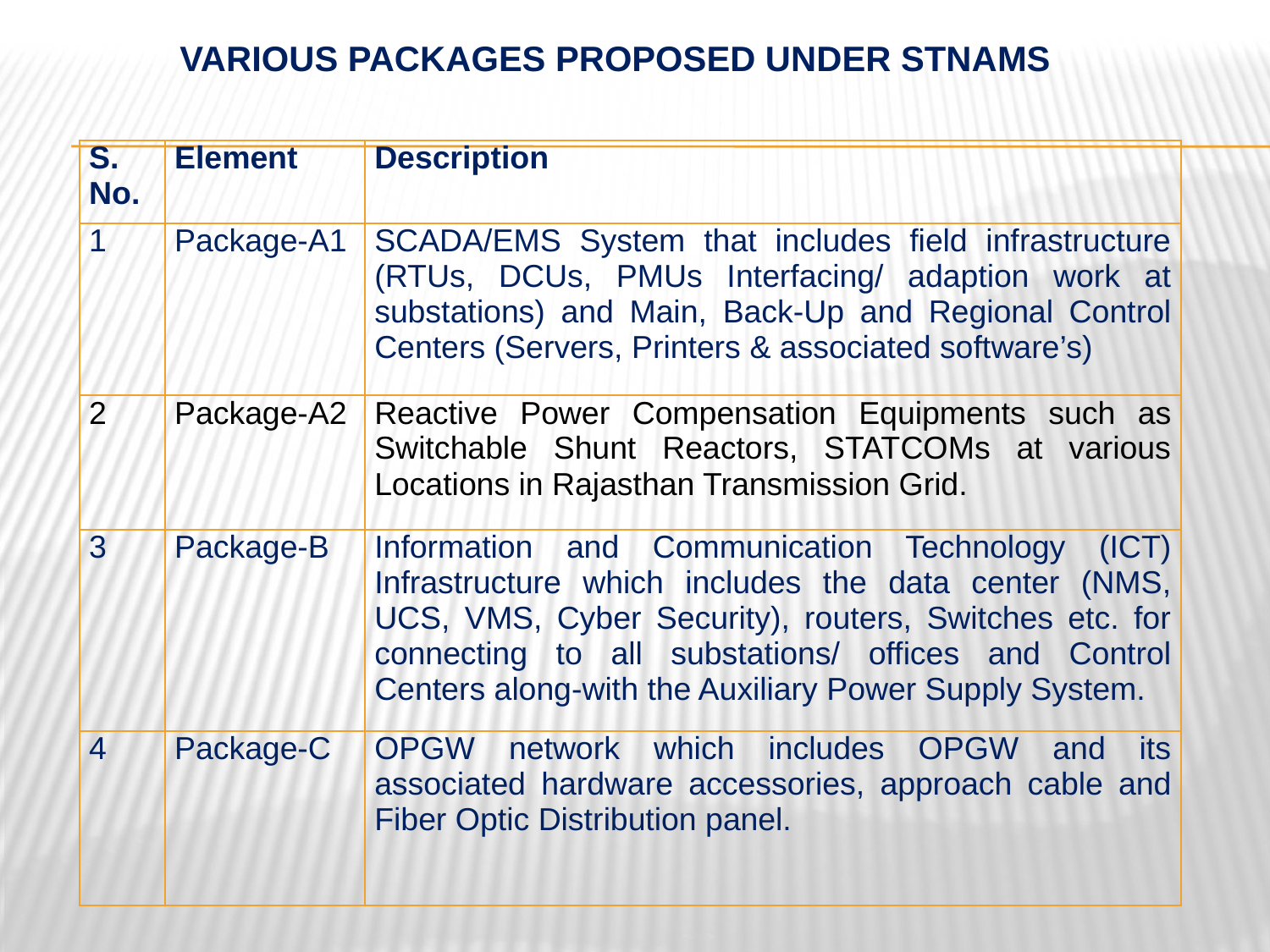

# Various packages proposed under STNAMS
| S. No. | Element | Description |
| --- | --- | --- |
| 1 | Package-A1 | SCADA/EMS System that includes field infrastructure (RTUs, DCUs, PMUs Interfacing/ adaption work at substations) and Main, Back-Up and Regional Control Centers (Servers, Printers & associated software’s) |
| 2 | Package-A2 | Reactive Power Compensation Equipments such as Switchable Shunt Reactors, STATCOMs at various Locations in Rajasthan Transmission Grid. |
| 3 | Package-B | Information and Communication Technology (ICT) Infrastructure which includes the data center (NMS, UCS, VMS, Cyber Security), routers, Switches etc. for connecting to all substations/ offices and Control Centers along-with the Auxiliary Power Supply System. |
| 4 | Package-C | OPGW network which includes OPGW and its associated hardware accessories, approach cable and Fiber Optic Distribution panel. |